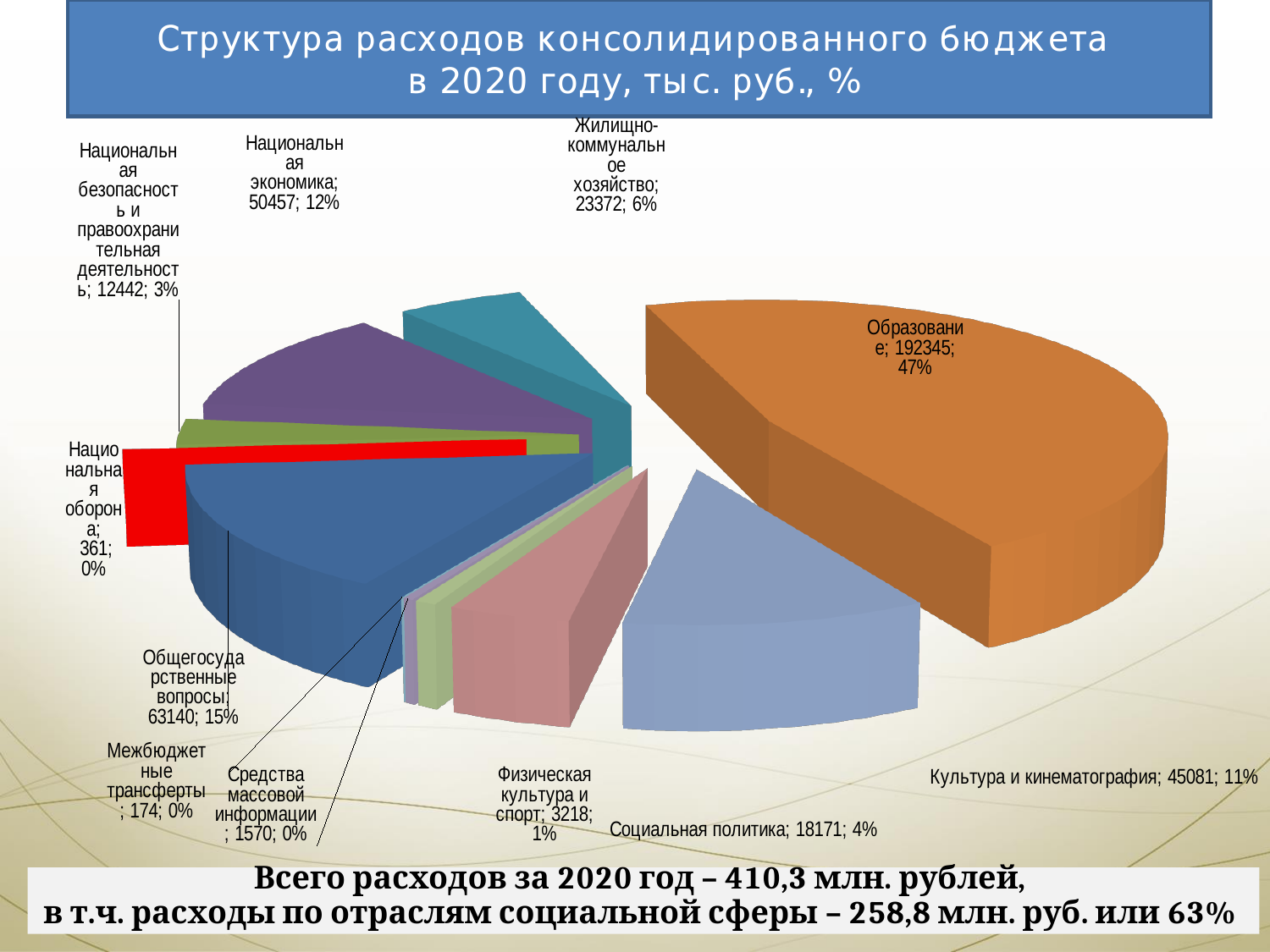

Структура расходов консолидированного бюджета
в 2020 году, тыс. руб., %

[unsupported chart]

Всего расходов за 2020 год – 410,3 млн. рублей,
в т.ч. расходы по отраслям социальной сферы – 258,8 млн. руб. или 63%
19